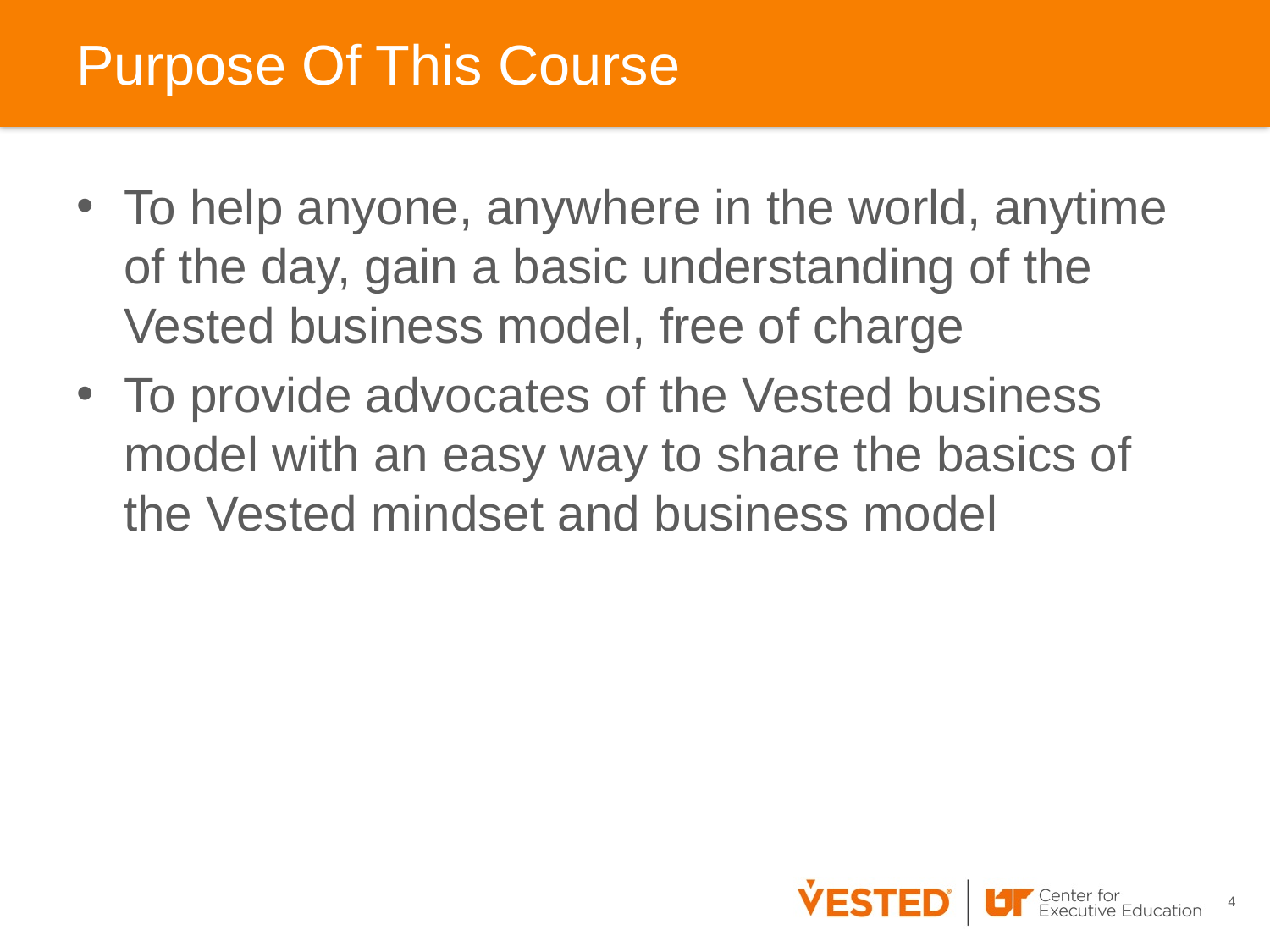

# Purpose Of This Course
To help anyone, anywhere in the world, anytime of the day, gain a basic understanding of the Vested business model, free of charge
To provide advocates of the Vested business model with an easy way to share the basics of the Vested mindset and business model

4